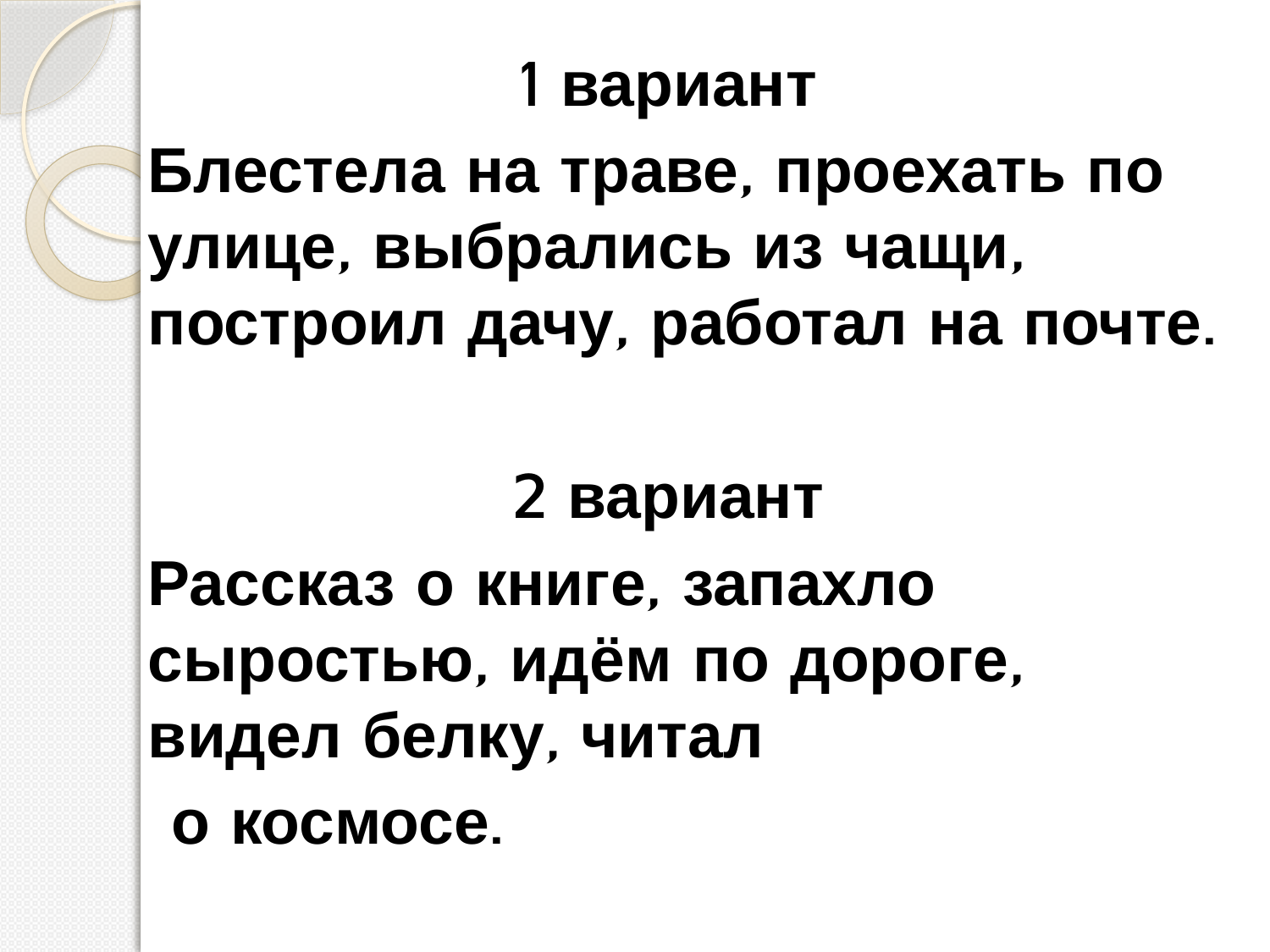

1 вариант
	Блестела на траве, проехать по улице, выбрались из чащи, построил дачу, работал на почте.

2 вариант
	Рассказ о книге, запахло сыростью, идём по дороге, видел белку, читал
   о космосе.